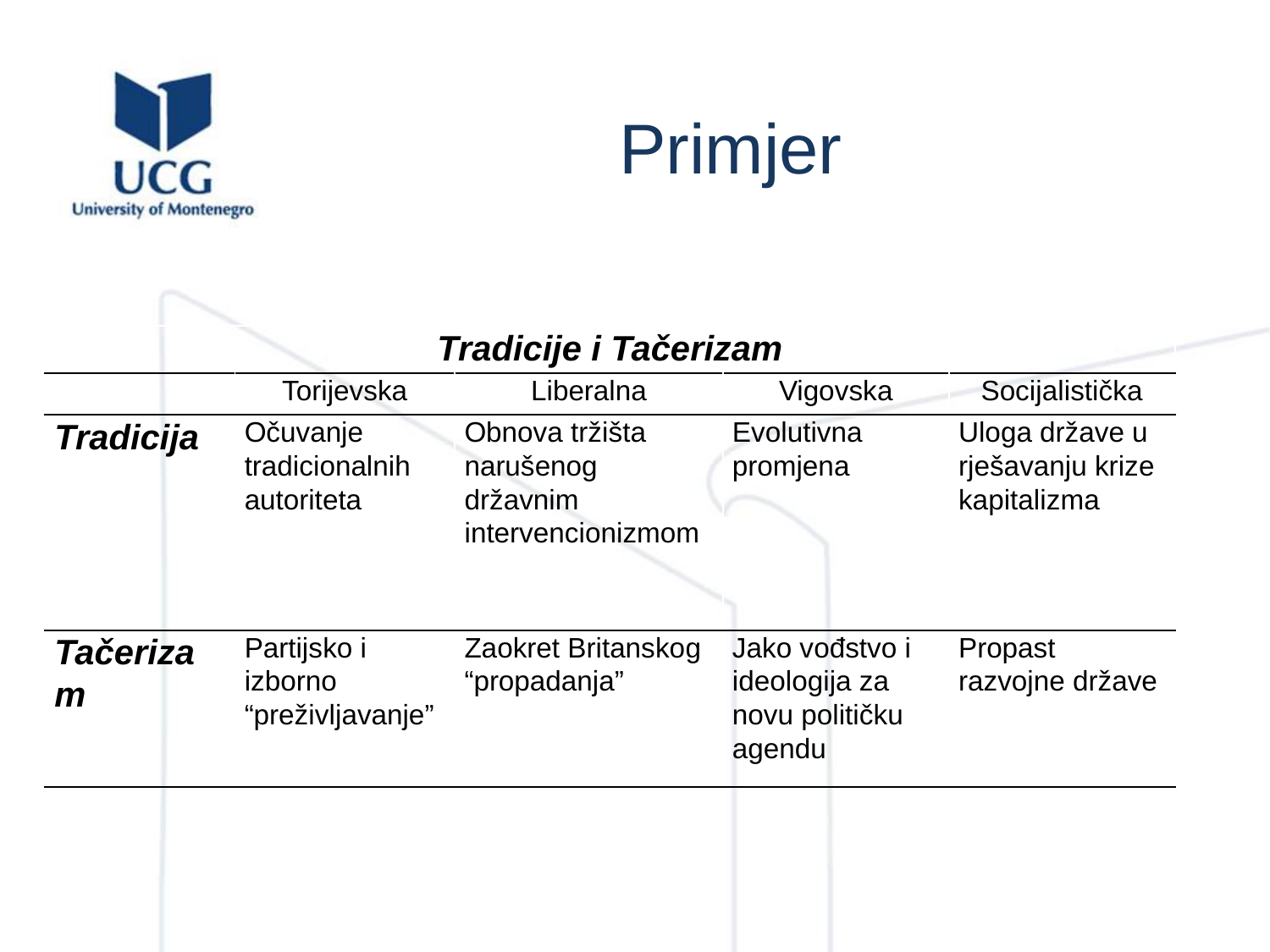

# Primjer

| Tradicije i Tačerizam |  |  |  |  |
| --- | --- | --- | --- | --- |
|  | Torijevska | Liberalna | Vigovska | Socijalistička |
| Tradicija | Očuvanje tradicionalnih autoriteta | Obnova tržišta narušenog državnim intervencionizmom | Evolutivna promjena | Uloga države u rješavanju krize kapitalizma |
| Tačerizam | Partijsko i izborno “preživljavanje” | Zaokret Britanskog “propadanja” | Jako vođstvo i ideologija za novu političku agendu | Propast razvojne države |